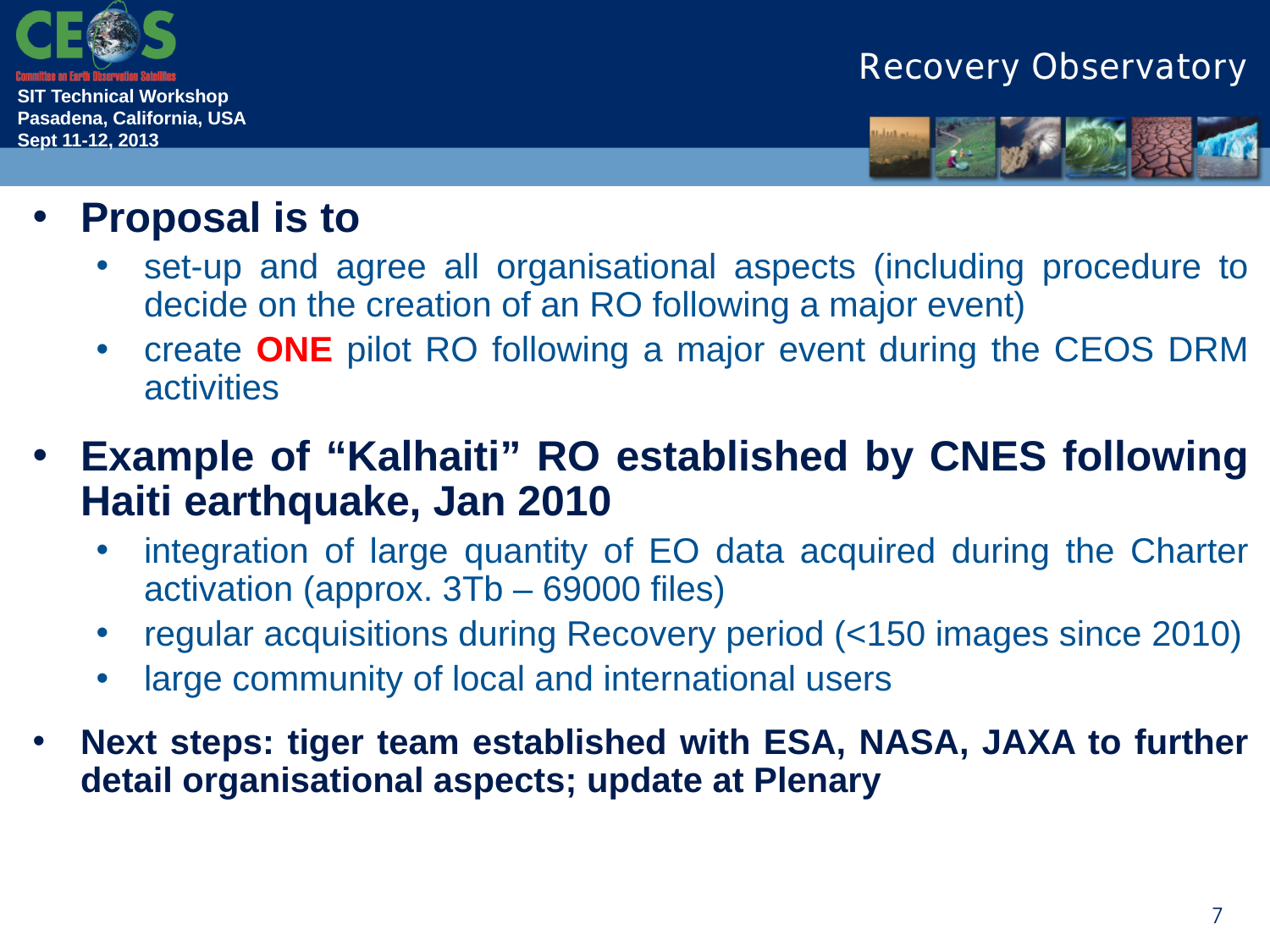

Recovery Observatory
Proposal is to
set-up and agree all organisational aspects (including procedure to decide on the creation of an RO following a major event)
create ONE pilot RO following a major event during the CEOS DRM activities

Example of “Kalhaiti” RO established by CNES following Haiti earthquake, Jan 2010
integration of large quantity of EO data acquired during the Charter activation (approx. 3Tb – 69000 files)
regular acquisitions during Recovery period (<150 images since 2010)
large community of local and international users

Next steps: tiger team established with ESA, NASA, JAXA to further detail organisational aspects; update at Plenary

7